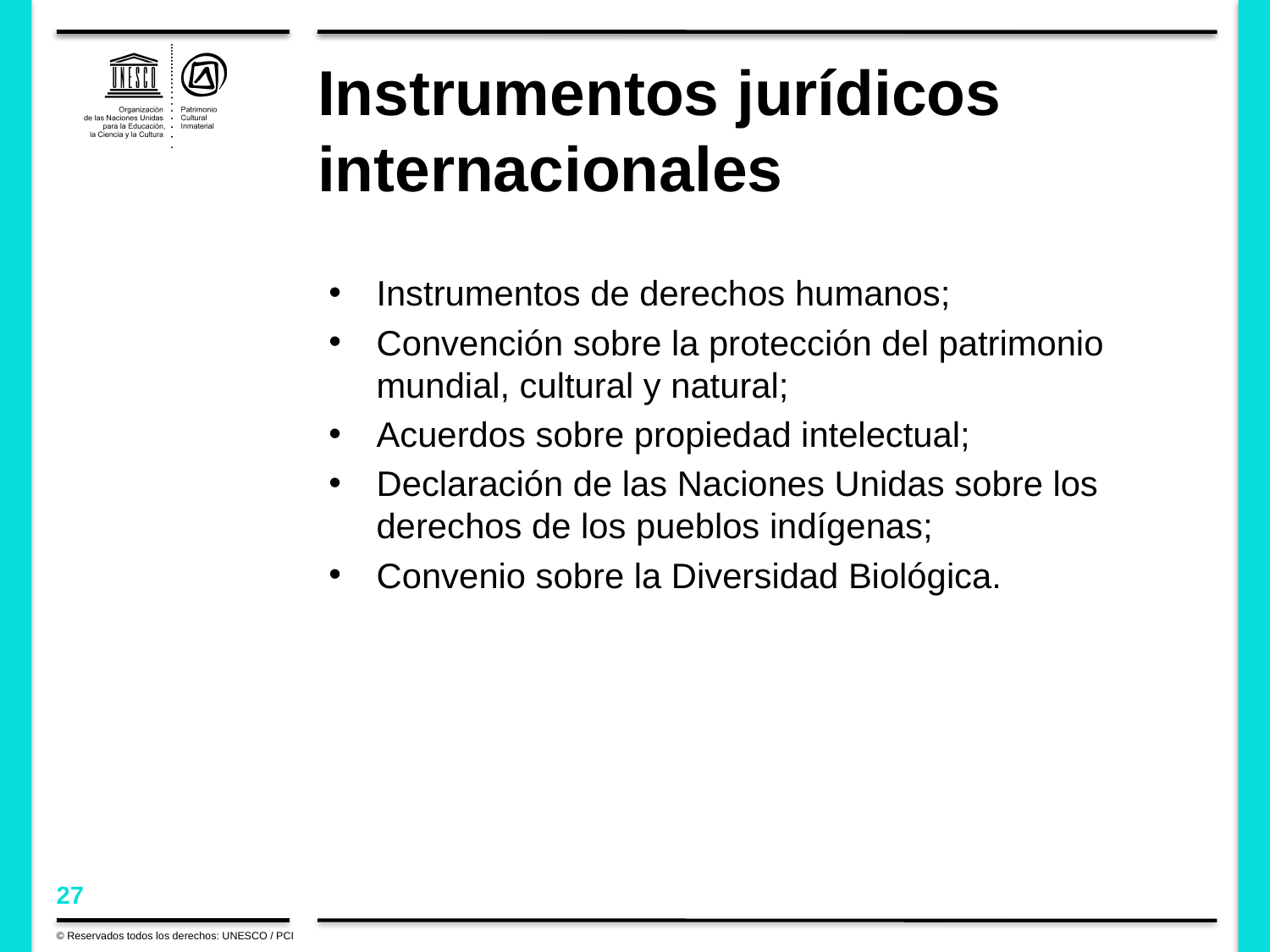

# Instrumentos jurídicos internacionales
Instrumentos de derechos humanos;
Convención sobre la protección del patrimonio mundial, cultural y natural;
Acuerdos sobre propiedad intelectual;
Declaración de las Naciones Unidas sobre los derechos de los pueblos indígenas;
Convenio sobre la Diversidad Biológica.
© Reservados todos los derechos: UNESCO / PCI